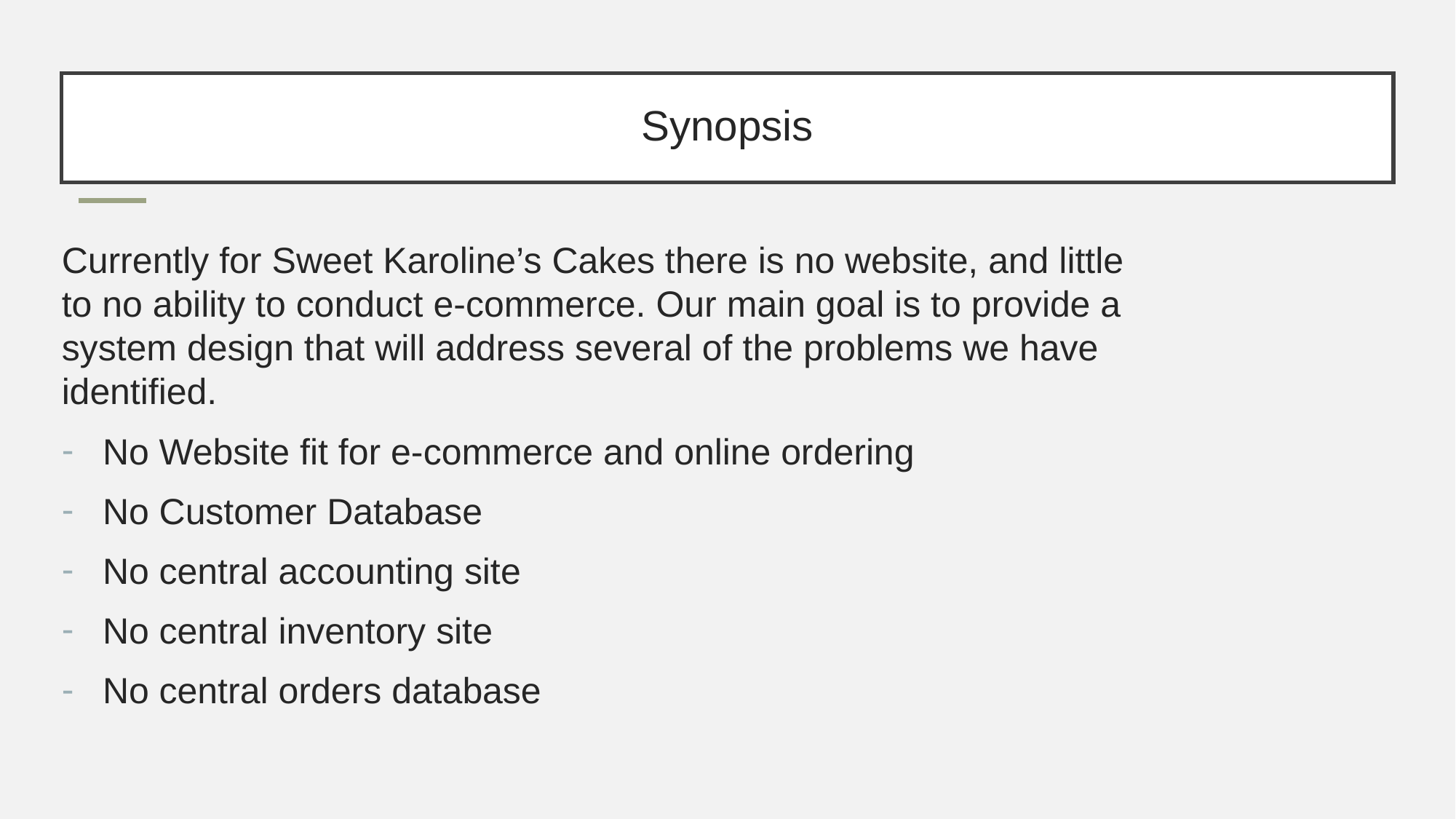

# Synopsis
Currently for Sweet Karoline’s Cakes there is no website, and little to no ability to conduct e-commerce. Our main goal is to provide a system design that will address several of the problems we have identified.
No Website fit for e-commerce and online ordering
No Customer Database
No central accounting site
No central inventory site
No central orders database